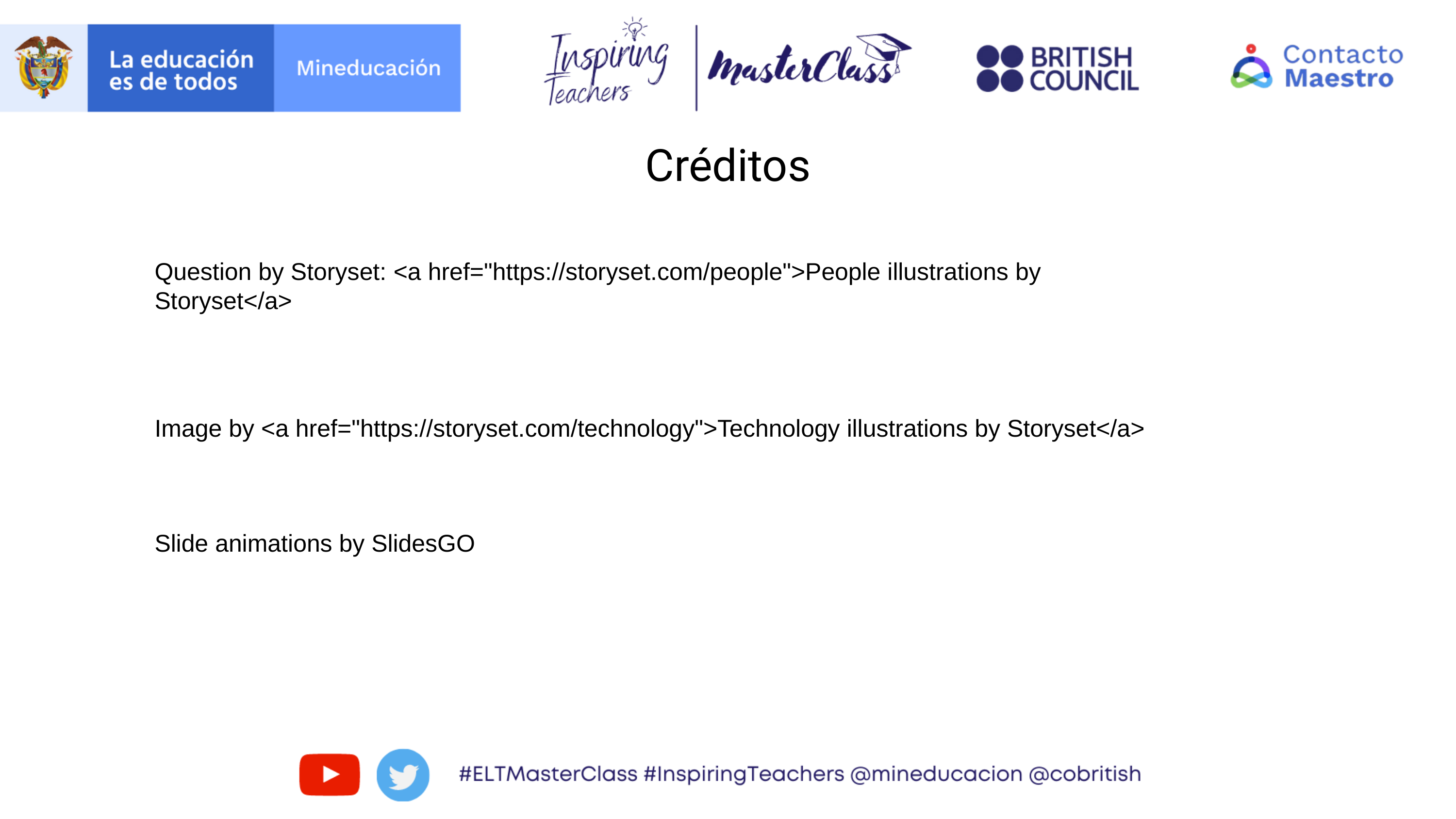

# Créditos
Question by Storyset: <a href="https://storyset.com/people">People illustrations by Storyset</a>

Image by <a href="https://storyset.com/technology">Technology illustrations by Storyset</a>

Slide animations by SlidesGO